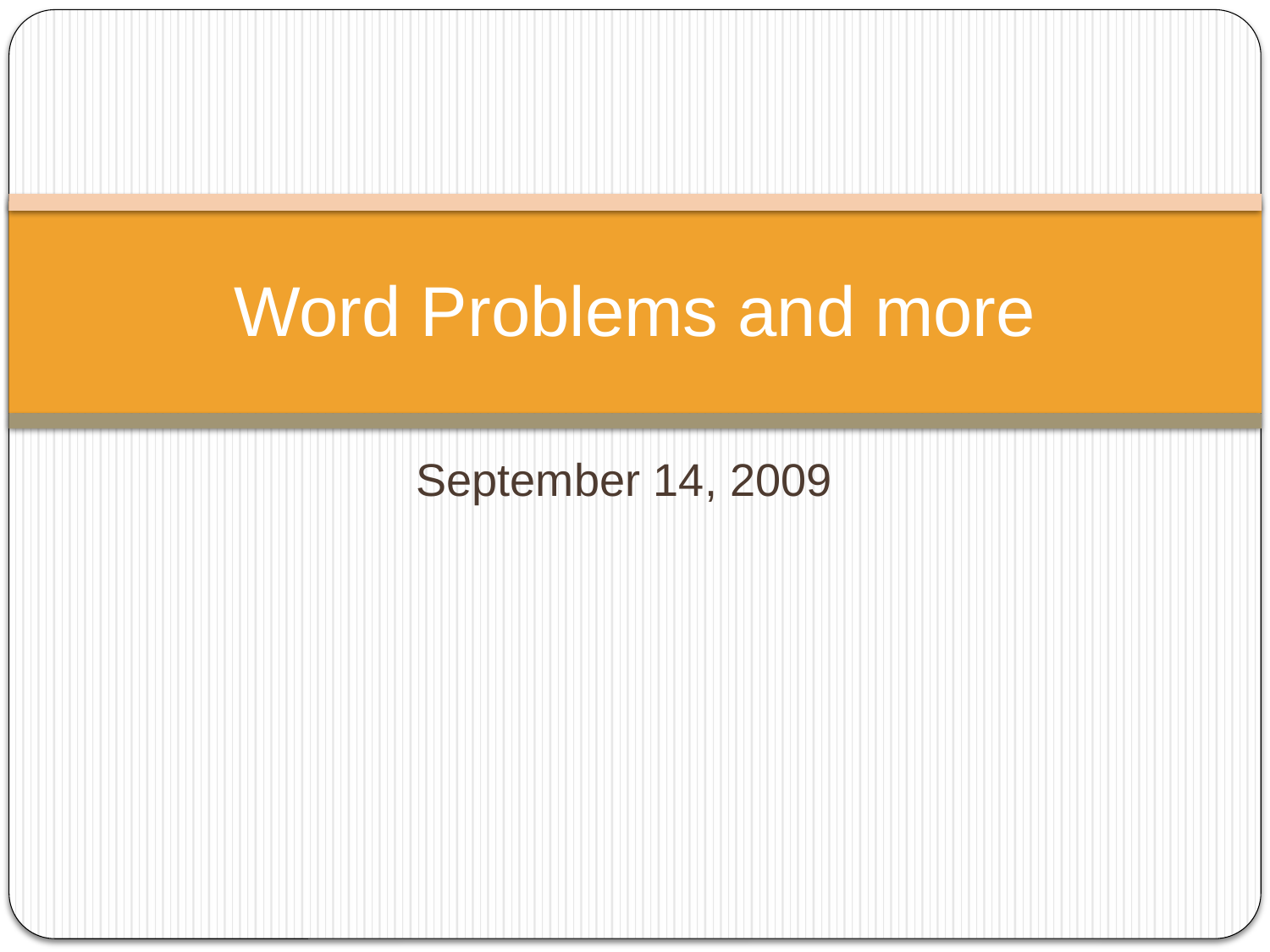

# Word Problems and more
September 14, 2009